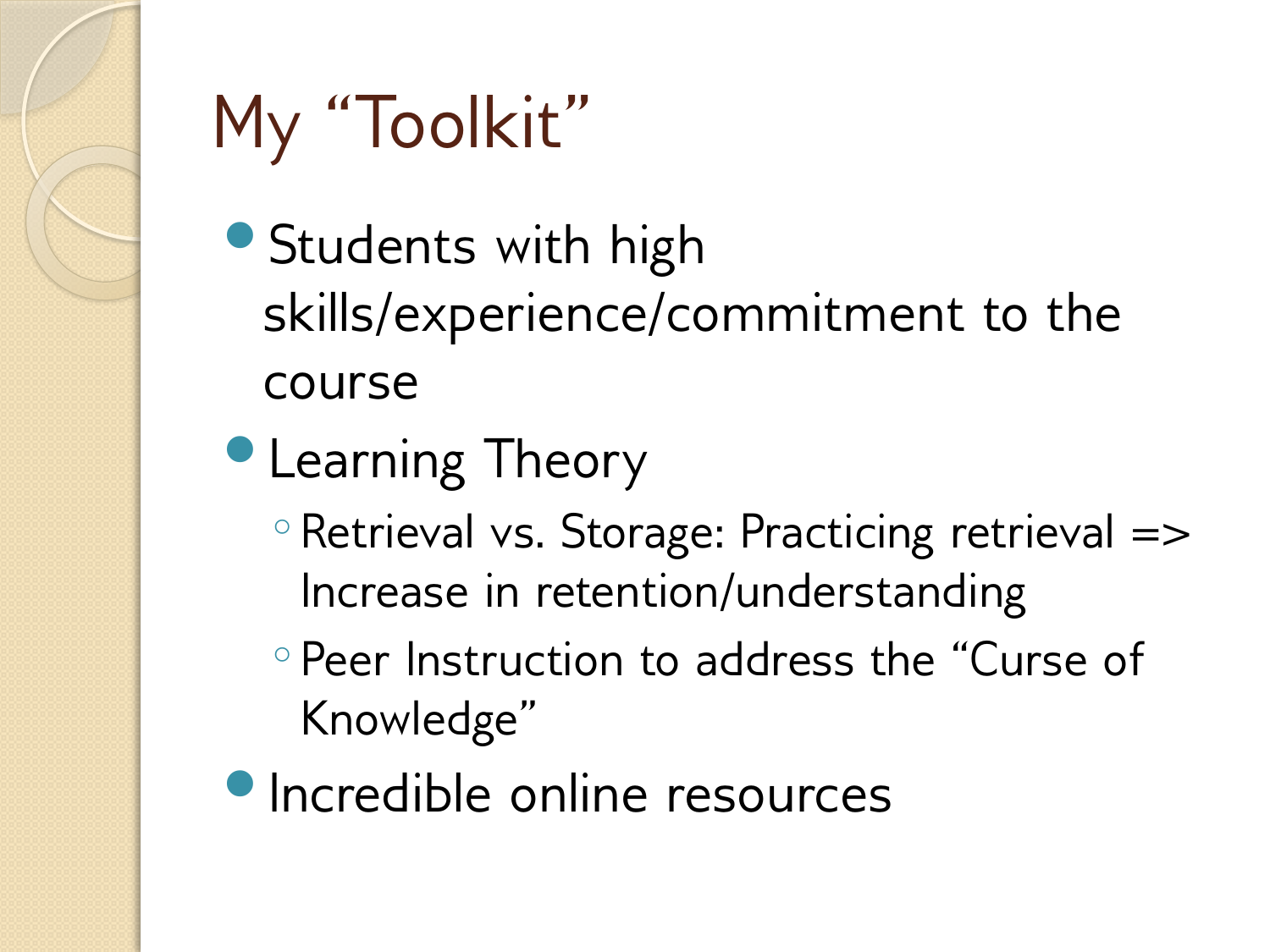

# My “Toolkit”
Students with high skills/experience/commitment to the course
Learning Theory
Retrieval vs. Storage: Practicing retrieval => Increase in retention/understanding
Peer Instruction to address the “Curse of Knowledge”
Incredible online resources